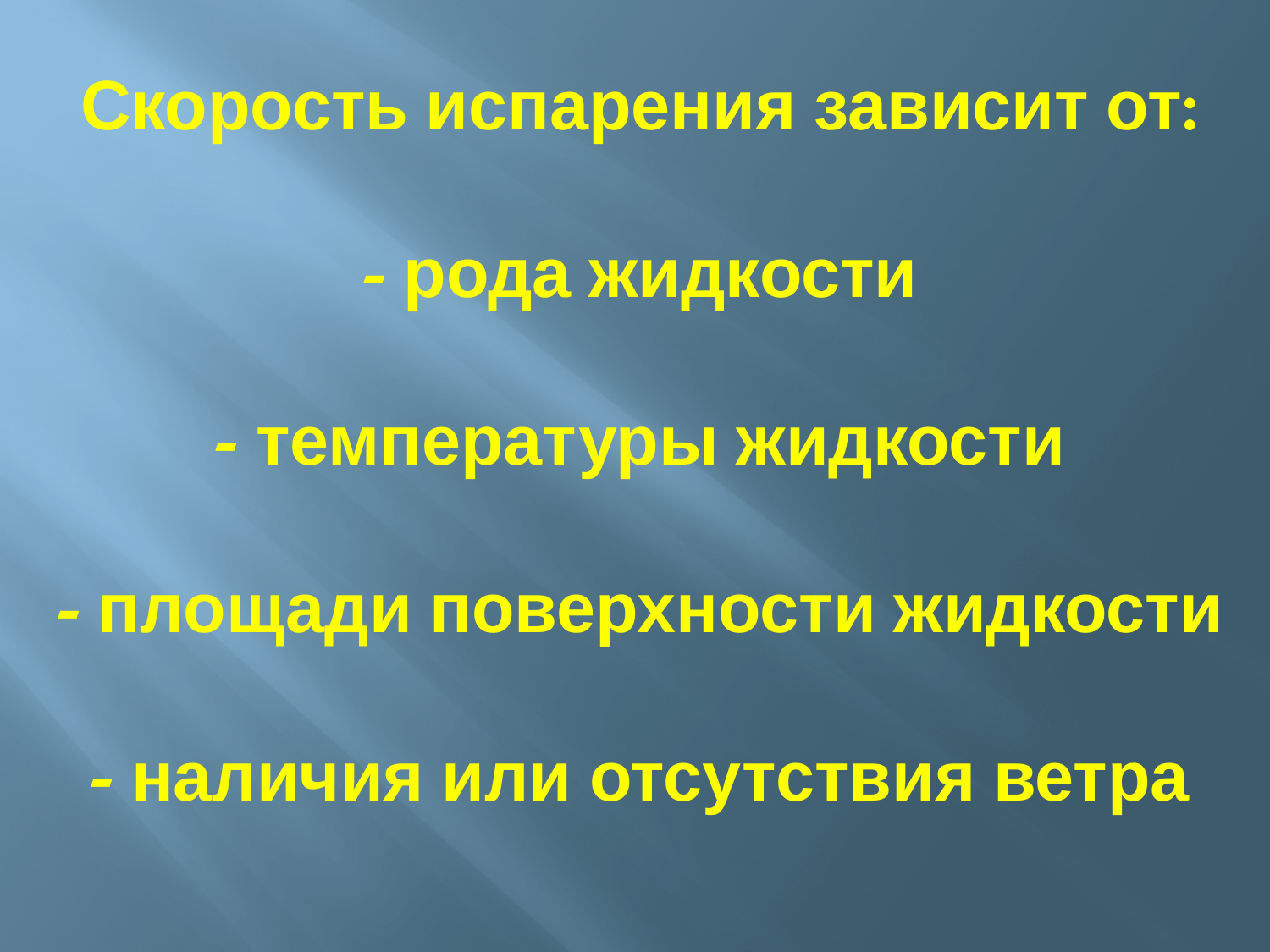

# Скорость испарения зависит от: - рода жидкости - температуры жидкости - площади поверхности жидкости - наличия или отсутствия ветра